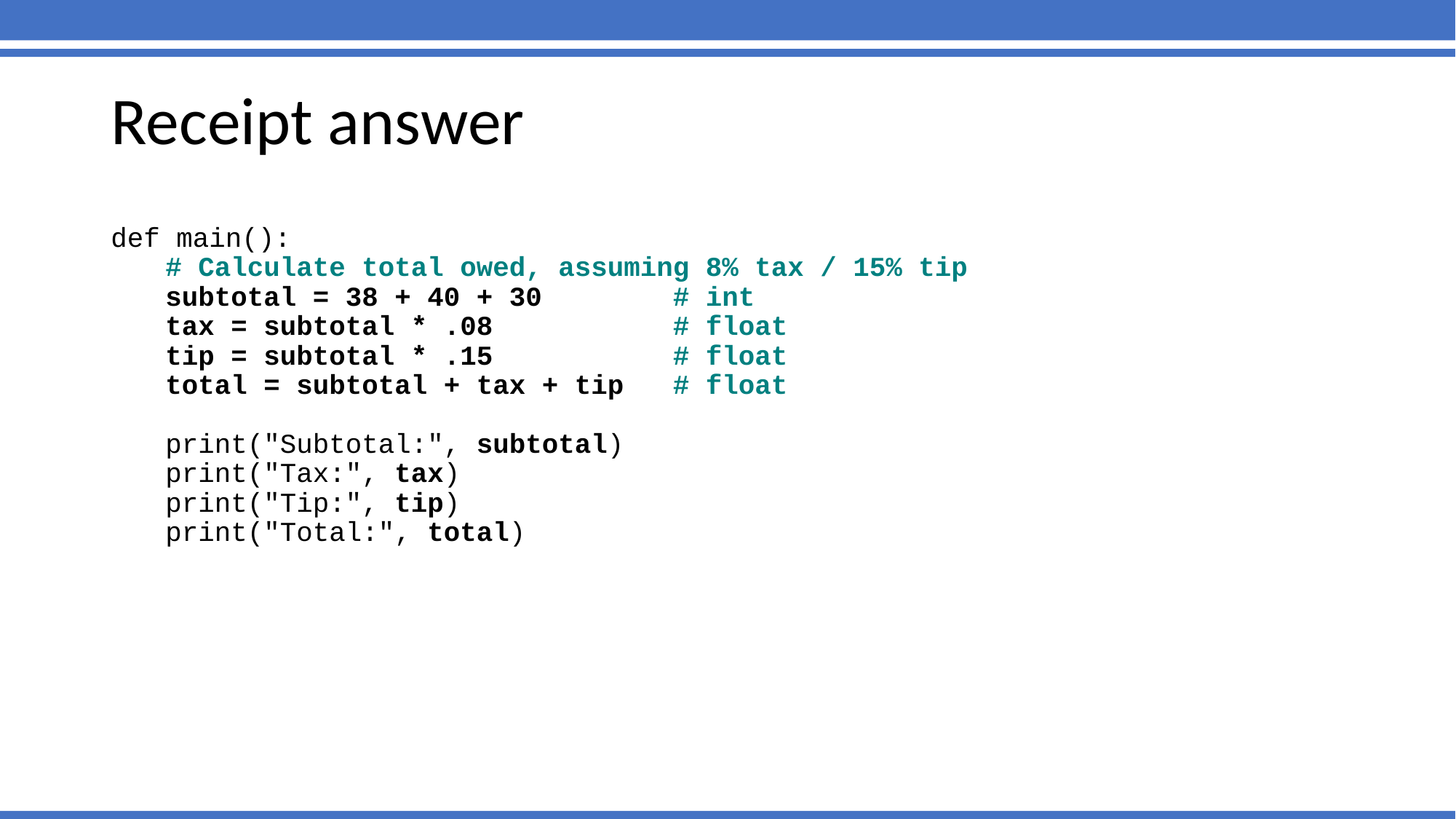

# Receipt answer
def main():
# Calculate total owed, assuming 8% tax / 15% tip
subtotal = 38 + 40 + 30        # int
tax = subtotal * .08           # float
tip = subtotal * .15           # float
total = subtotal + tax + tip   # float

print("Subtotal:", subtotal)
print("Tax:", tax)
print("Tip:", tip)
print("Total:", total)